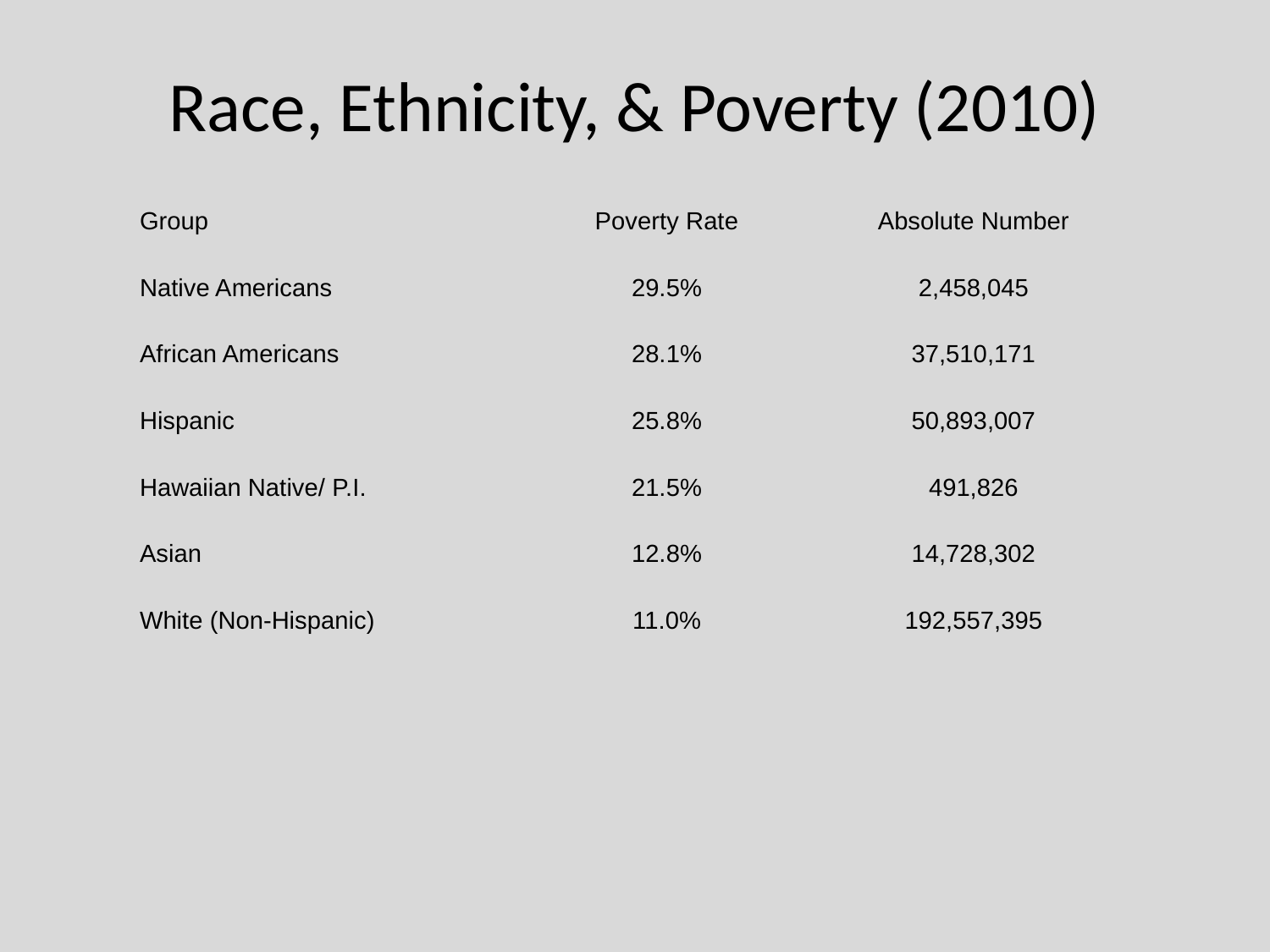

# Race, Ethnicity, & Poverty (2010)

| Group | Poverty Rate | Absolute Number |
| --- | --- | --- |
| Native Americans | 29.5% | 2,458,045 |
| African Americans | 28.1% | 37,510,171 |
| Hispanic | 25.8% | 50,893,007 |
| Hawaiian Native/ P.I. | 21.5% | 491,826 |
| Asian | 12.8% | 14,728,302 |
| White (Non-Hispanic) | 11.0% | 192,557,395 |